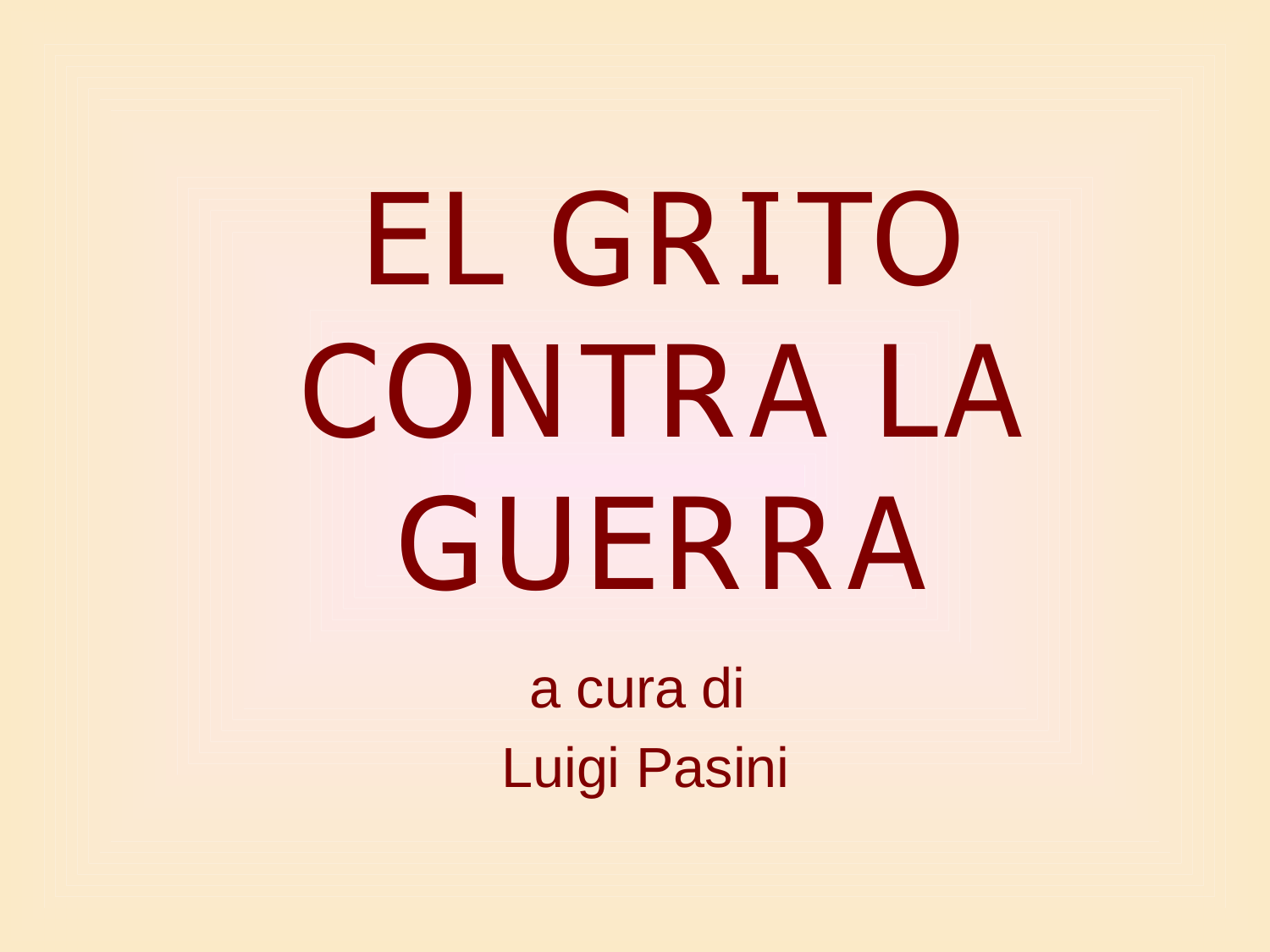

# EL GRITO CONTRA LA GUERRA
a cura di
Luigi Pasini